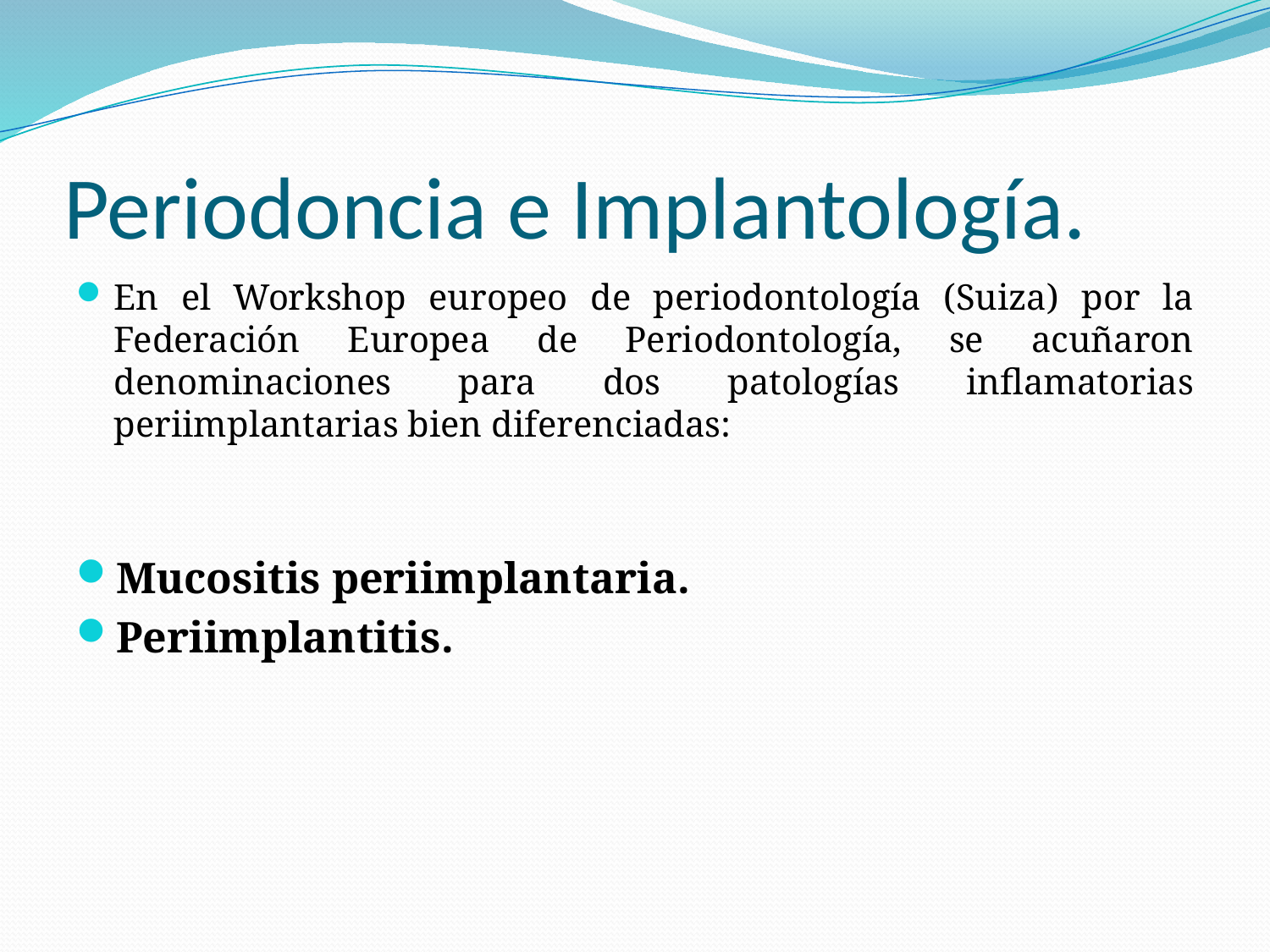

# Periodoncia e Implantología.
En el Workshop europeo de periodontología (Suiza) por la Federación Europea de Periodontología, se acuñaron denominaciones para dos patologías inflamatorias periimplantarias bien diferenciadas:

Mucositis periimplantaria.
Periimplantitis.